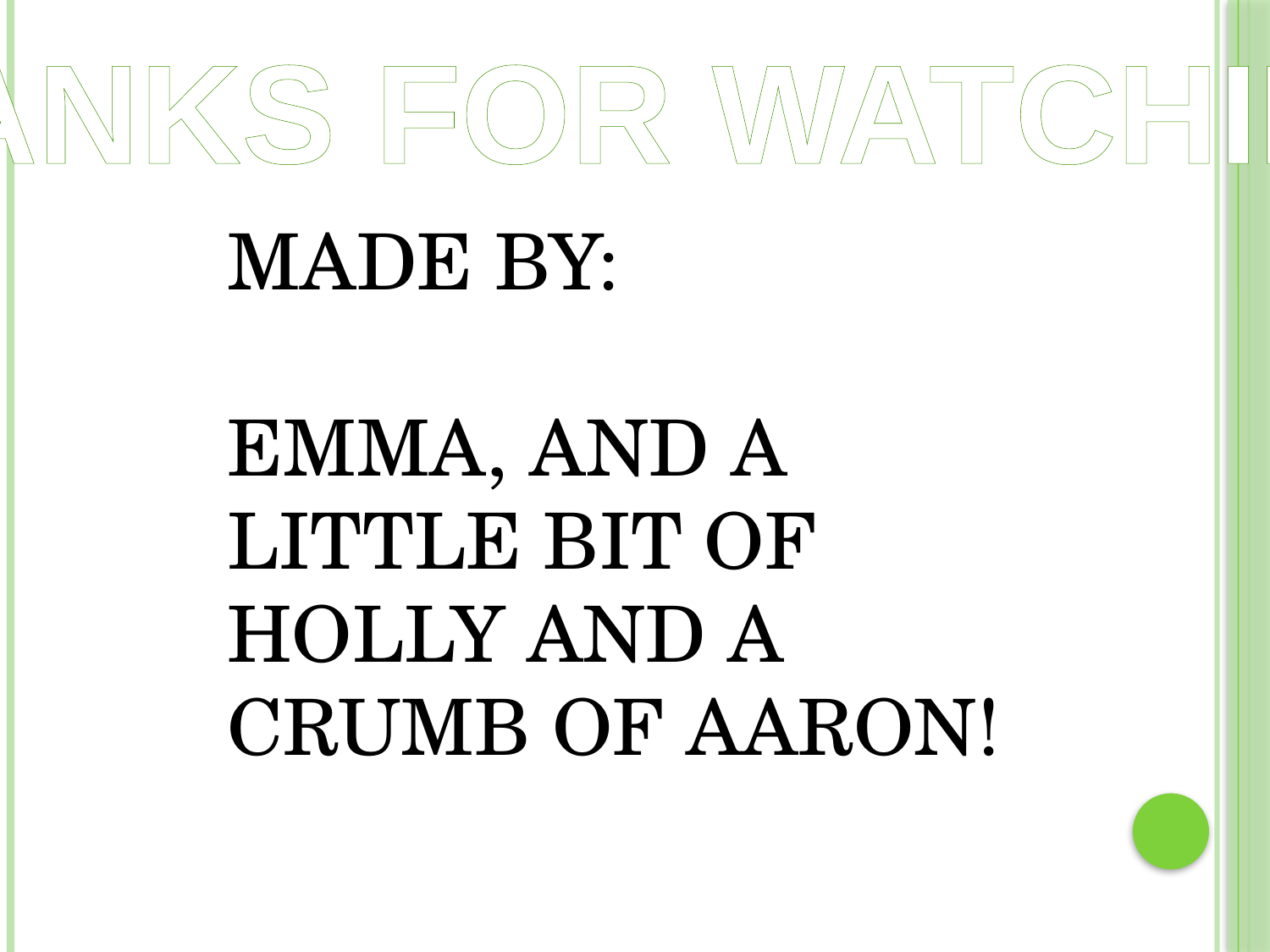

THANKS FOR WATCHING
MADE BY:

EMMA, AND A LITTLE BIT OF HOLLY AND A CRUMB OF AARON!